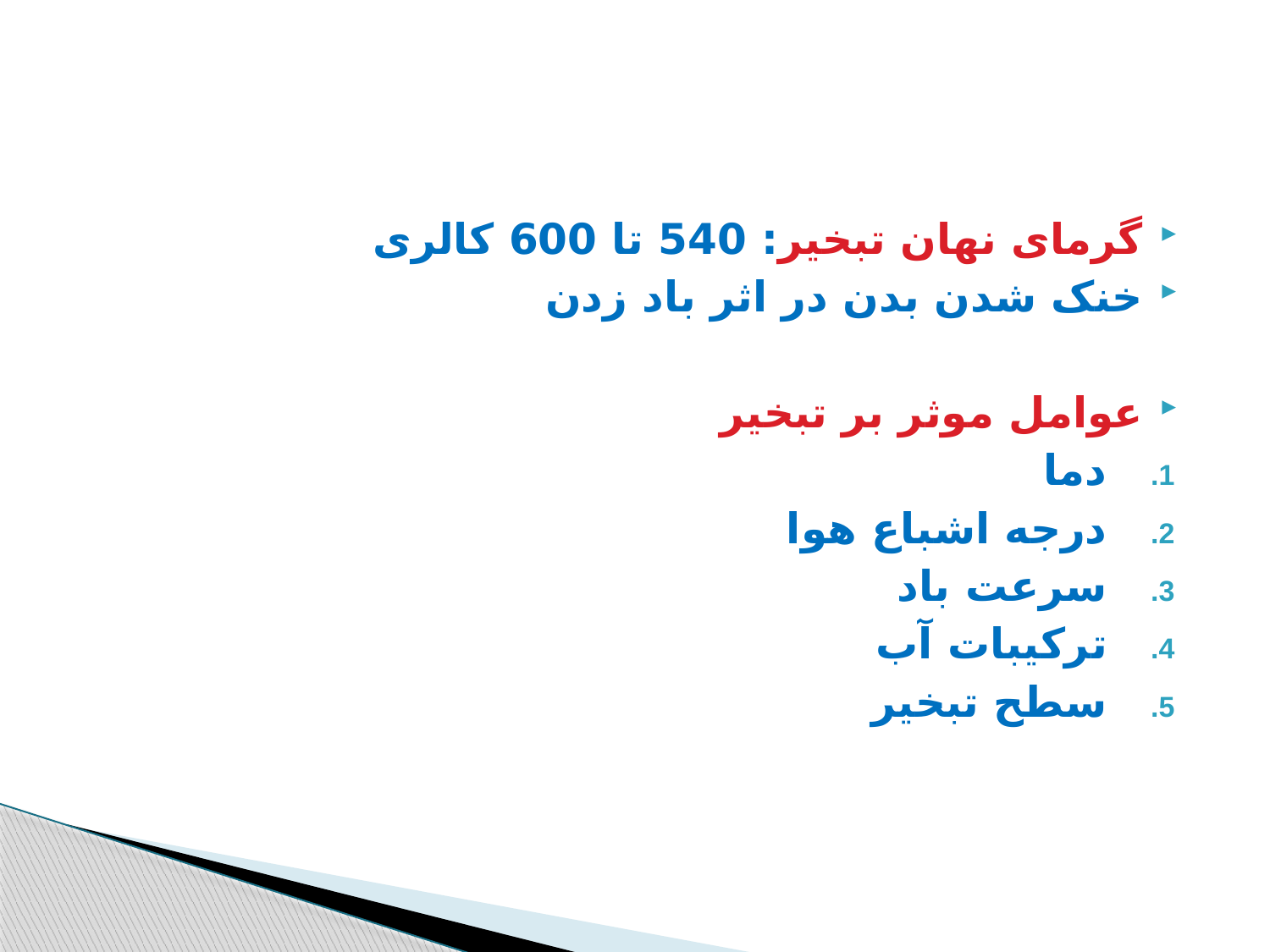

#
گرمای نهان تبخیر: 540 تا 600 کالری
خنک شدن بدن در اثر باد زدن

عوامل موثر بر تبخیر
دما
درجه اشباع هوا
سرعت باد
ترکیبات آب
سطح تبخیر